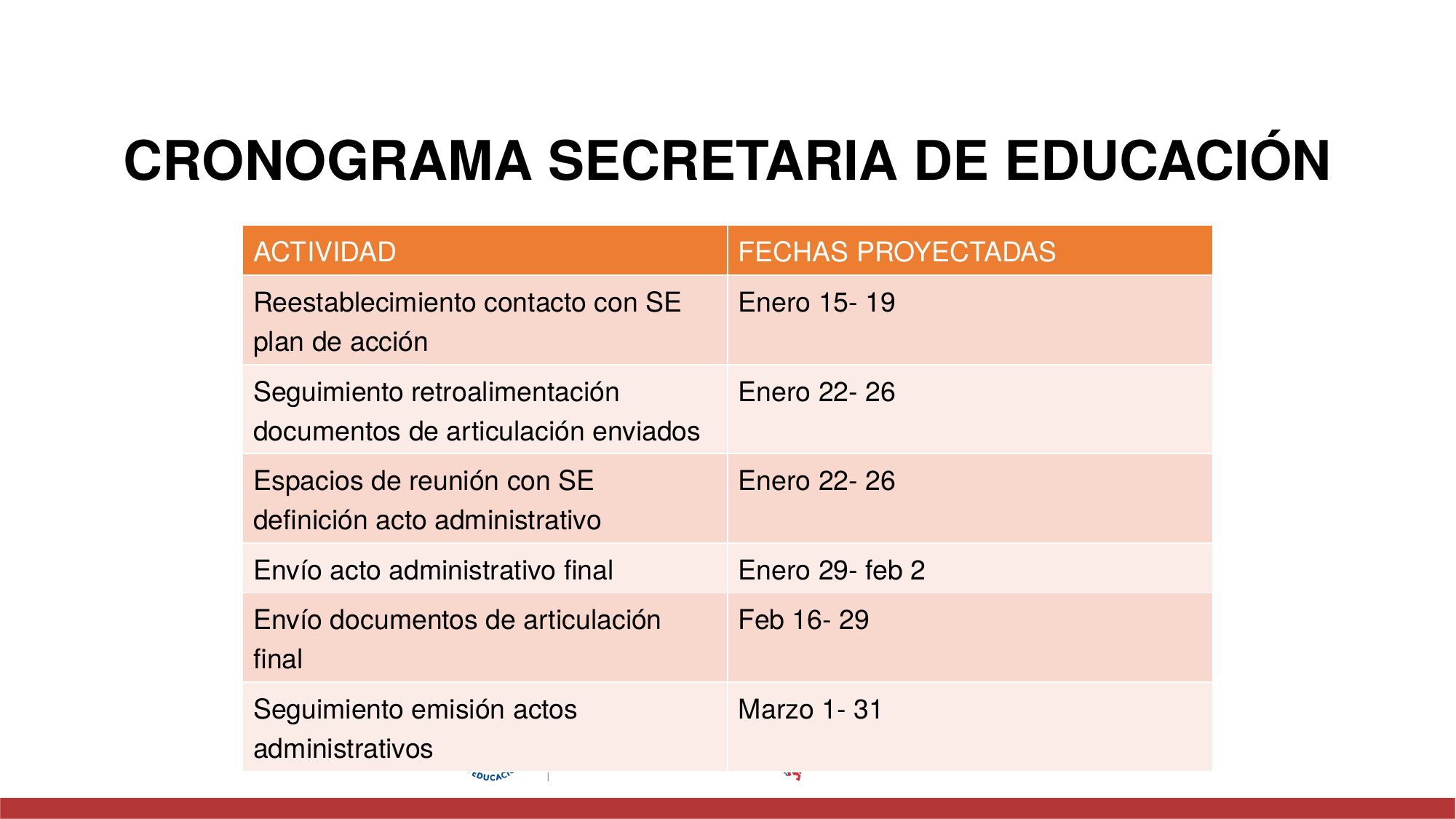

# CRONOGRAMA SECRETARIA DE EDUCACIÓN
| ACTIVIDAD | FECHAS PROYECTADAS |
| --- | --- |
| Reestablecimiento contacto con SE plan de acción | Enero 15- 19 |
| Seguimiento retroalimentación documentos de articulación enviados | Enero 22- 26 |
| Espacios de reunión con SE definición acto administrativo | Enero 22- 26 |
| Envío acto administrativo final | Enero 29- feb 2 |
| Envío documentos de articulación final | Feb 16- 29 |
| Seguimiento emisión actos administrativos | Marzo 1- 31 |